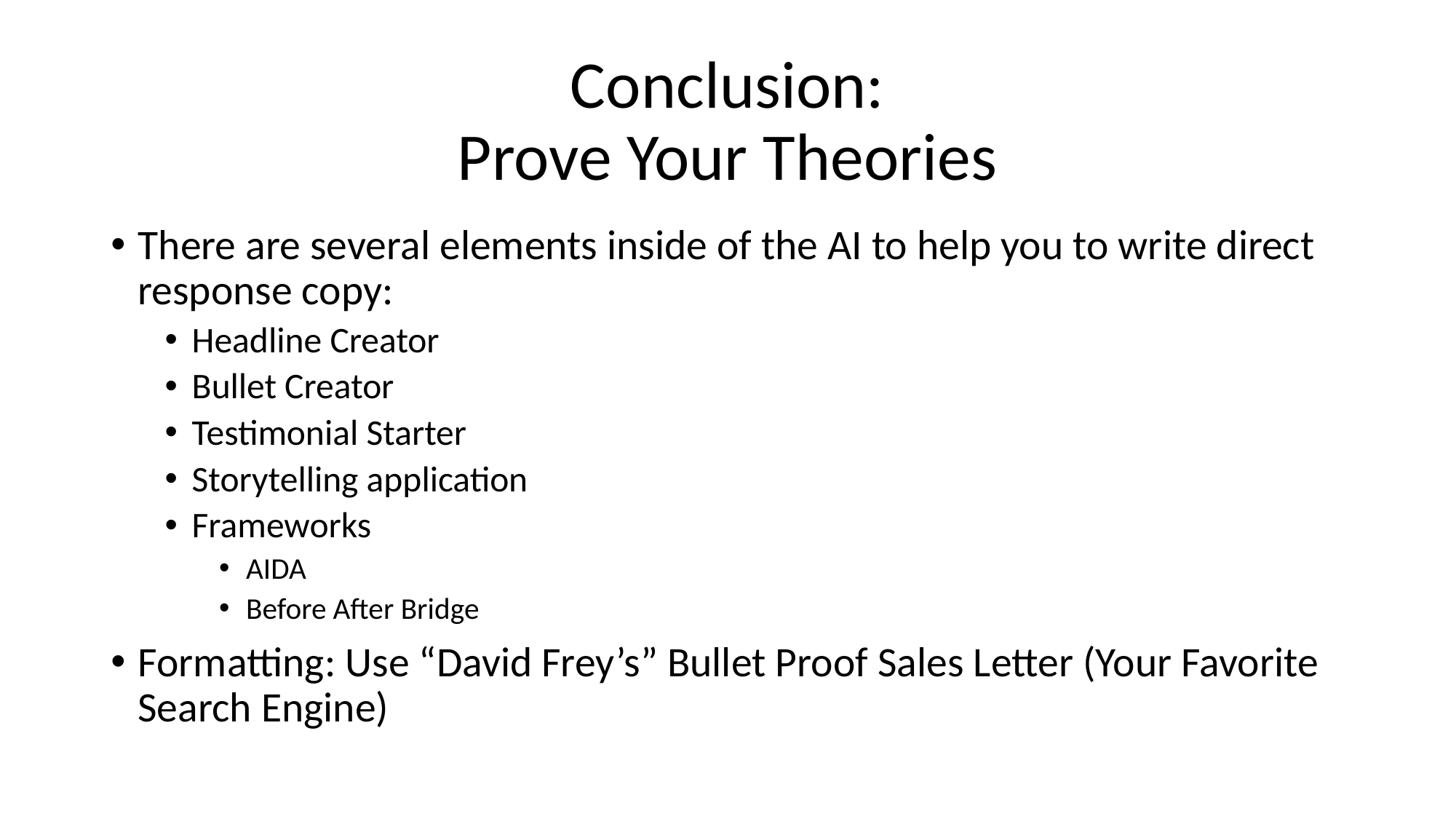

# Conclusion: Prove Your Theories
There are several elements inside of the AI to help you to write direct response copy:
Headline Creator
Bullet Creator
Testimonial Starter
Storytelling application
Frameworks
AIDA
Before After Bridge
Formatting: Use “David Frey’s” Bullet Proof Sales Letter (Your Favorite Search Engine)